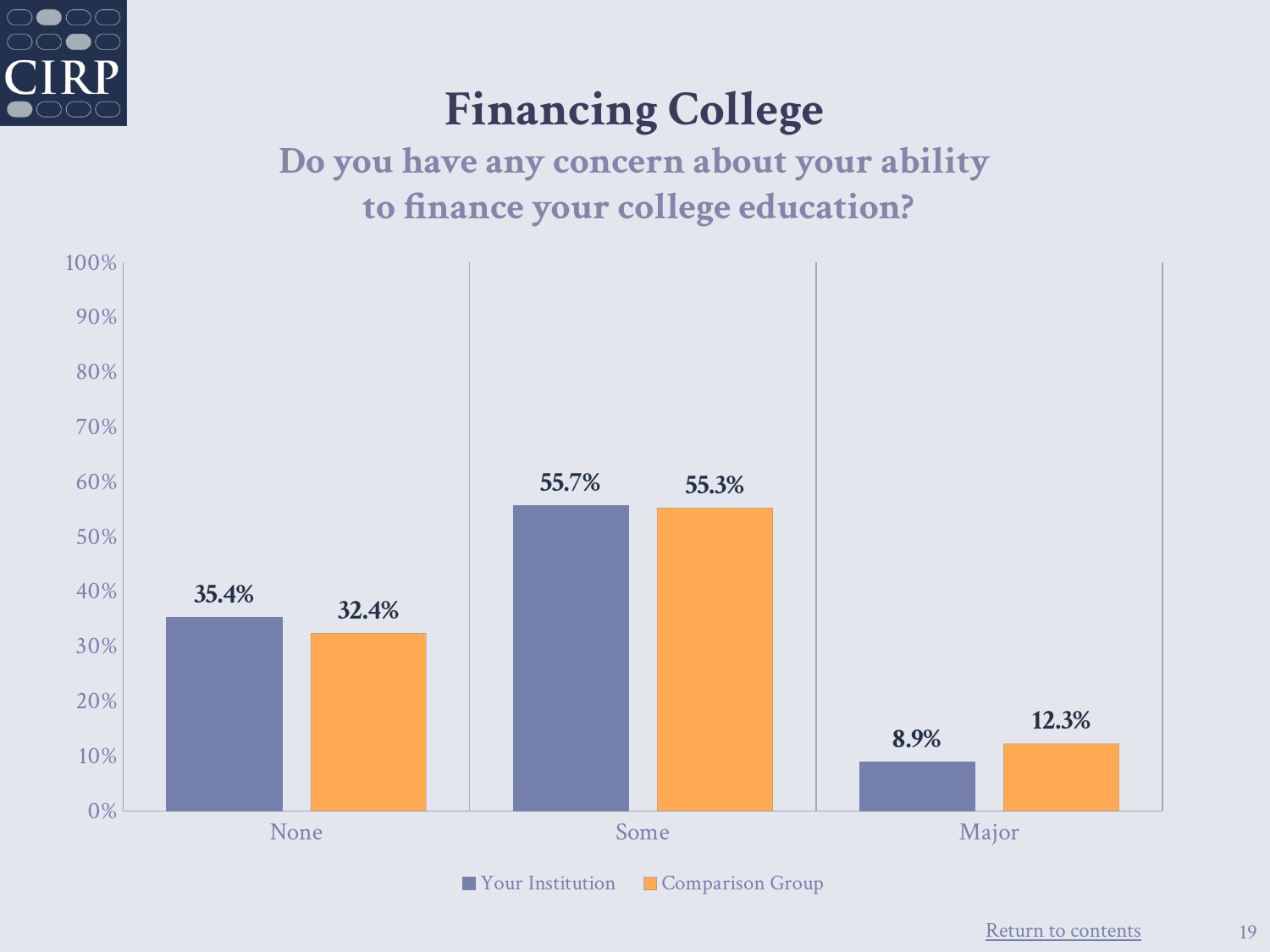

# Financing College Do you have any concern about your ability to finance your college education?

### Chart

| Category | Your Institution | Comparison Group |
|---|---|---|
| None | 0.354 | 0.324 |
| Some | 0.557 | 0.553 |
| Major | 0.089 | 0.123 |
19